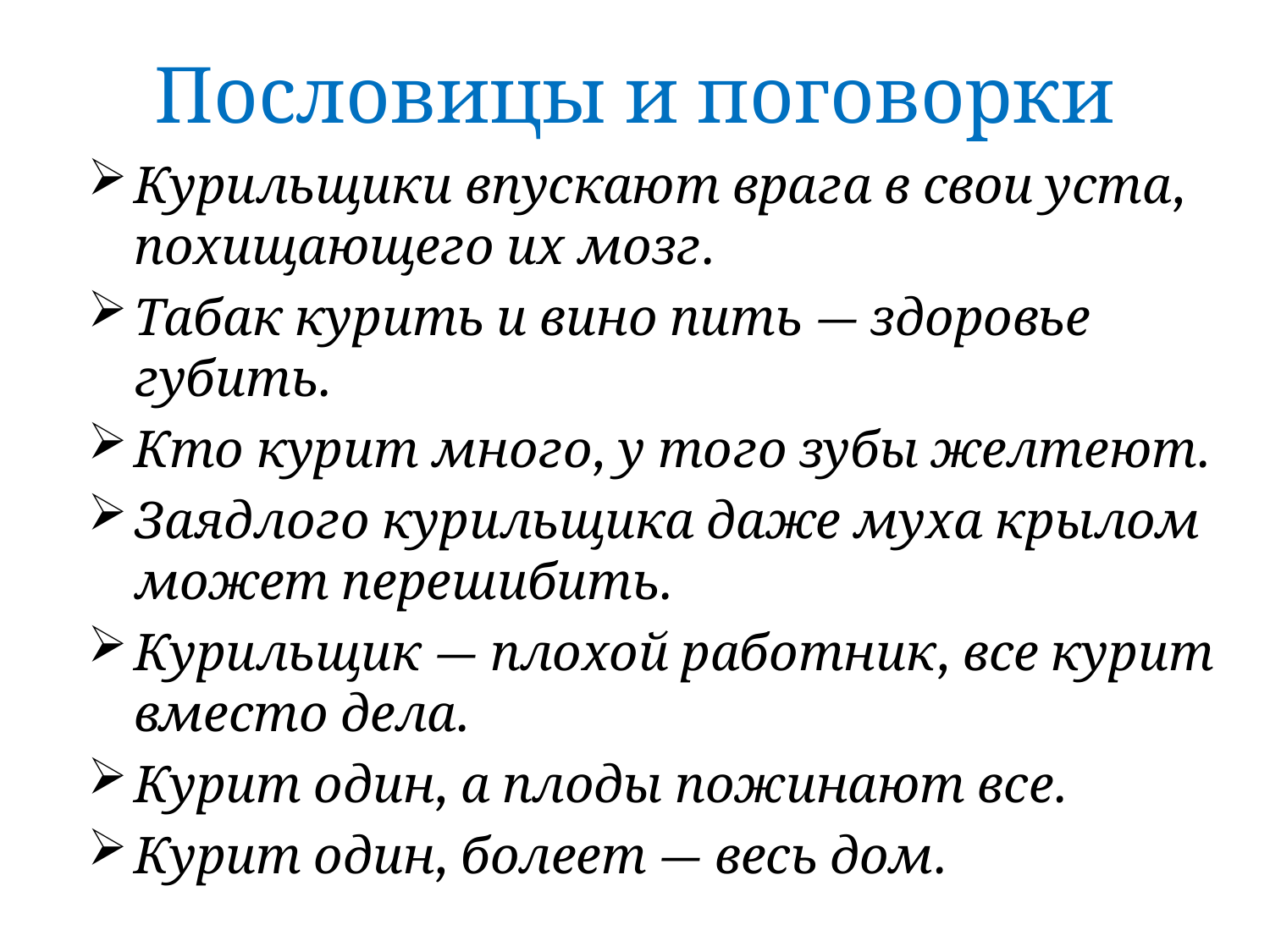

# Пословицы и поговорки
Курильщики впускают врага в свои уста, похищающего их мозг.
Табак курить и вино пить — здоровье губить.
Кто курит много, у того зубы желтеют.
Заядлого курильщика даже муха крылом может перешибить.
Курильщик — плохой работник, все курит вместо дела.
Курит один, а плоды пожинают все.
Курит один, болеет — весь дом.